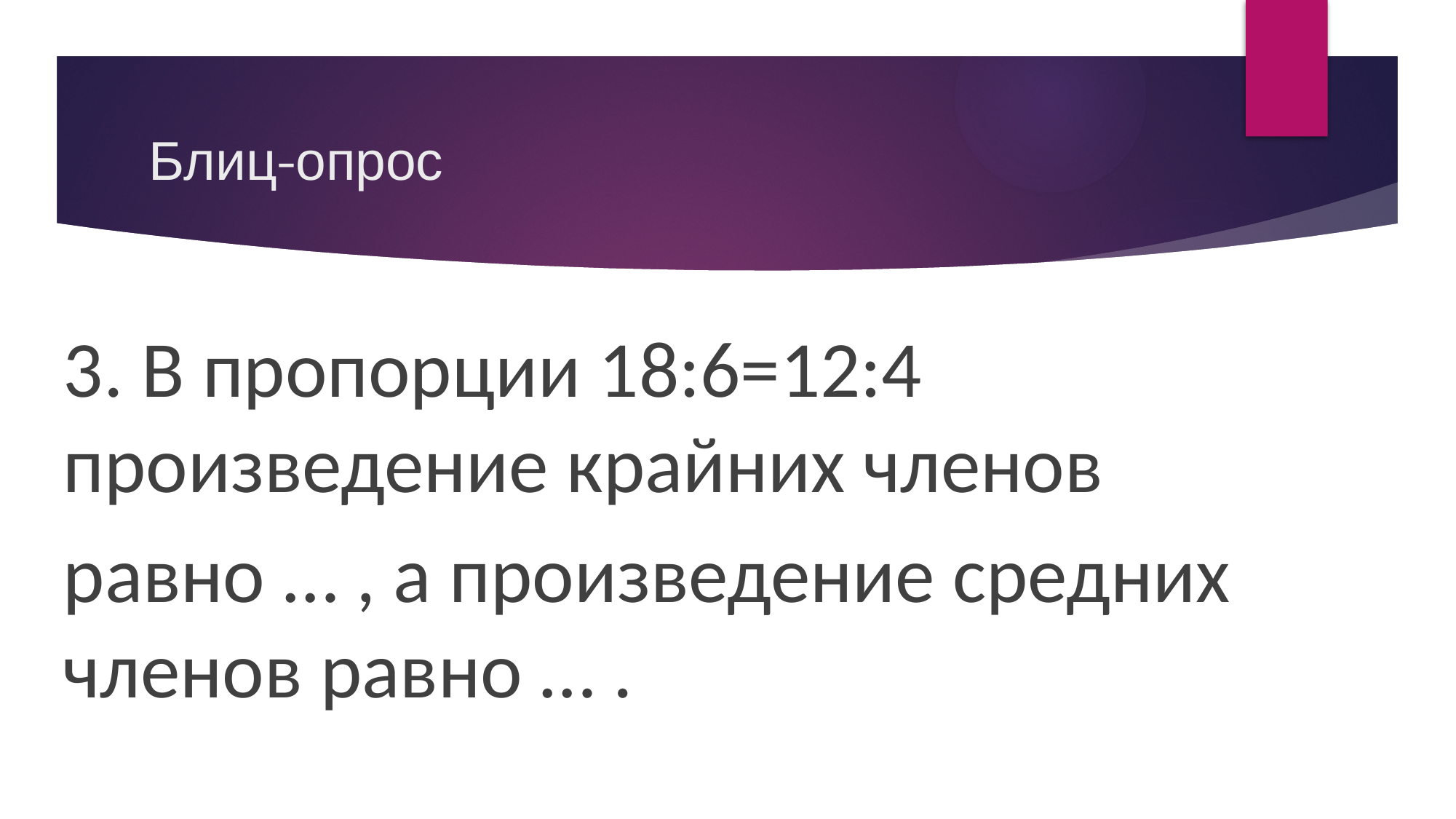

# Блиц-опрос
3. В пропорции 18:6=12:4 произведение крайних членов
равно … , а произведение средних членов равно … .